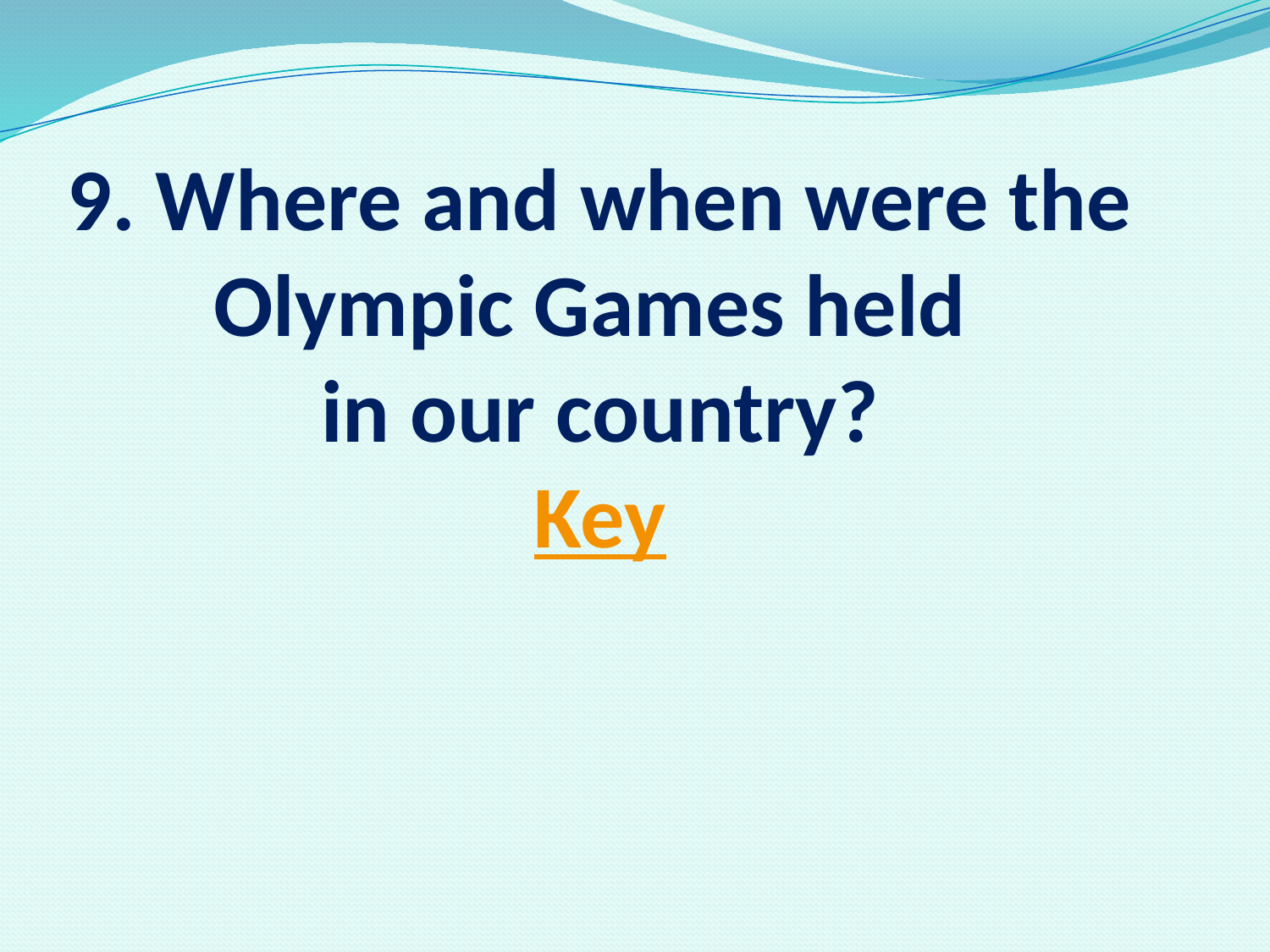

# 9. Where and when were the Olympic Games held in our country? Key